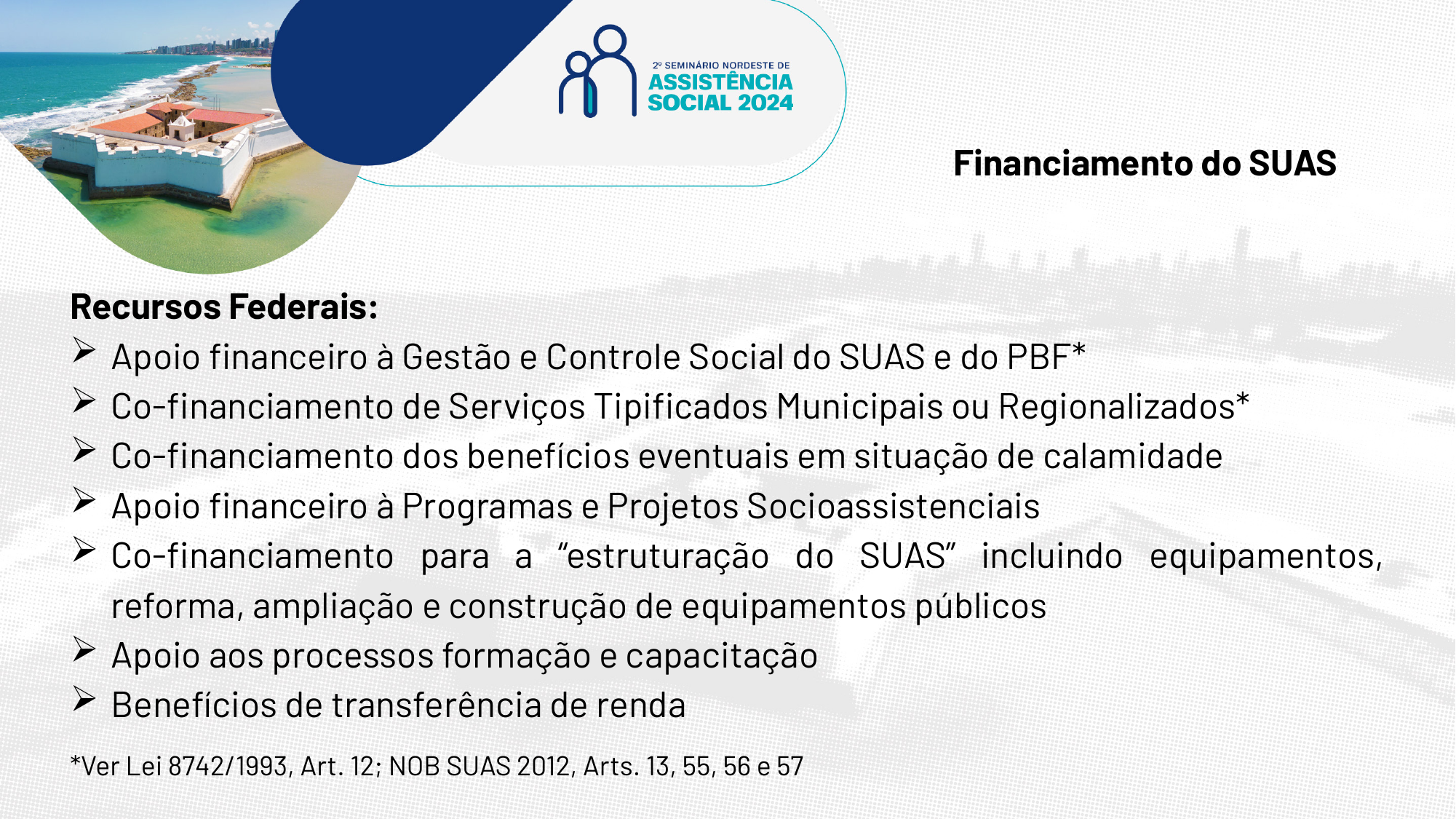

Financiamento do SUAS
Recursos Federais:
Apoio financeiro à Gestão e Controle Social do SUAS e do PBF*
Co-financiamento de Serviços Tipificados Municipais ou Regionalizados*
Co-financiamento dos benefícios eventuais em situação de calamidade
Apoio financeiro à Programas e Projetos Socioassistenciais
Co-financiamento para a “estruturação do SUAS” incluindo equipamentos, reforma, ampliação e construção de equipamentos públicos
Apoio aos processos formação e capacitação
Benefícios de transferência de renda

*Ver Lei 8742/1993, Art. 12; NOB SUAS 2012, Arts. 13, 55, 56 e 57